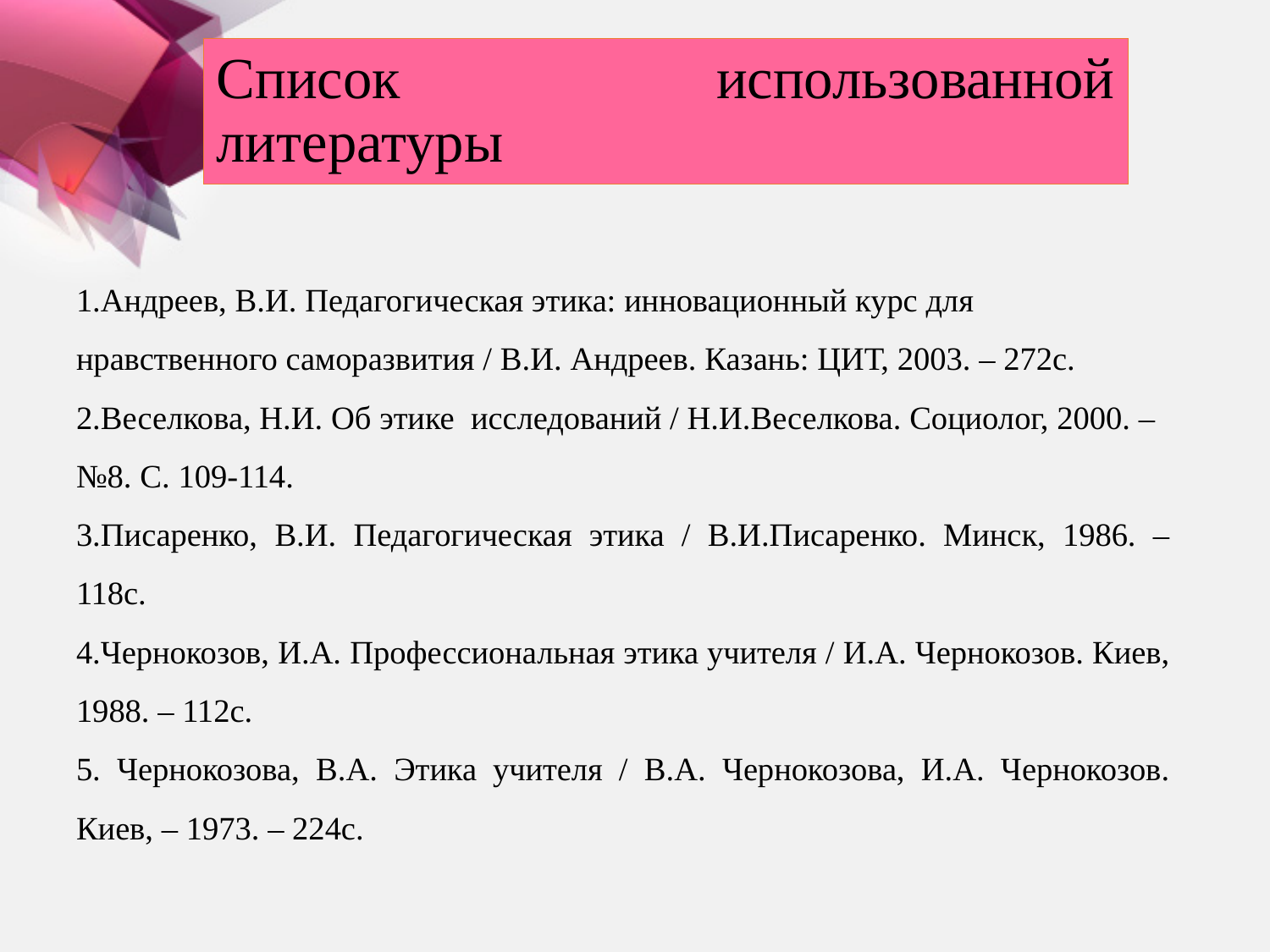

# Список использованной литературы
1.Андреев, В.И. Педагогическая этика: инновационный курс для нравственного саморазвития / В.И. Андреев. Казань: ЦИТ, 2003. – 272с.
2.Веселкова, Н.И. Об этике  исследований / Н.И.Веселкова. Социолог, 2000. – №8. С. 109-114.
3.Писаренко, В.И. Педагогическая этика / В.И.Писаренко. Минск, 1986. – 118с.
4.Чернокозов, И.А. Профессиональная этика учителя / И.А. Чернокозов. Киев, 1988. – 112с.
5. Чернокозова, В.А. Этика учителя / В.А. Чернокозова, И.А. Чернокозов. Киев, – 1973. – 224с.